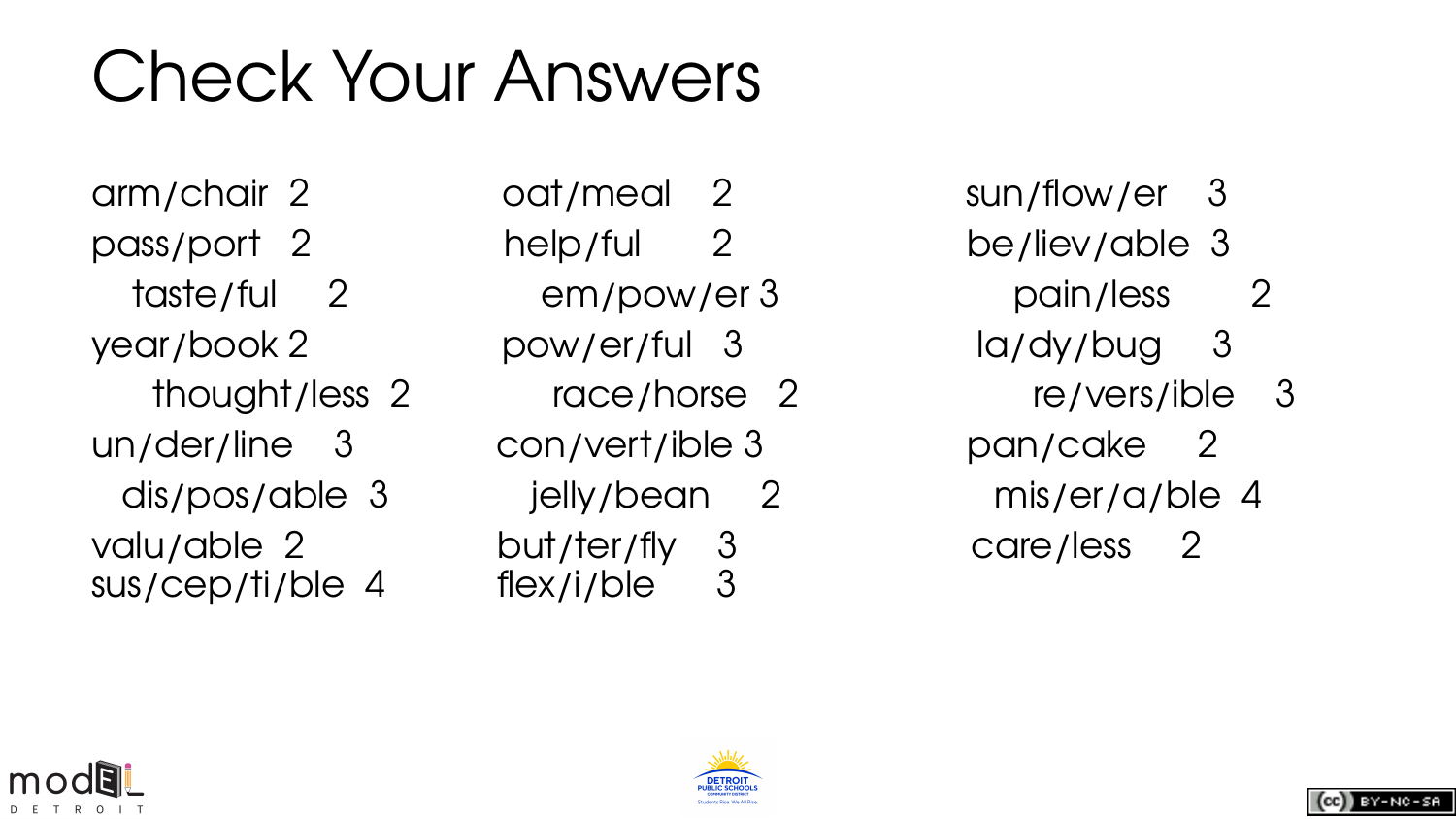

# Check Your Answers
arm/chair  2                   oat/meal    2                       sun/flow/er    3
pass/port   2                   help/ful       2                       be/liev/able  3              taste/ful     2                   em/pow/er 3                       pain/less        2
year/book 2                   pow/er/ful   3                       la/dy/bug     3               thought/less  2              race/horse   2                       re/vers/ible    3
un/der/line    3              con/vert/ible 3                    pan/cake     2              dis/pos/able  3              jelly/bean     2                     mis/er/a/ble  4
valu/able  2                   but/ter/fly    3                       care/less     2
sus/cep/ti/ble  4           flex/i/ble      3